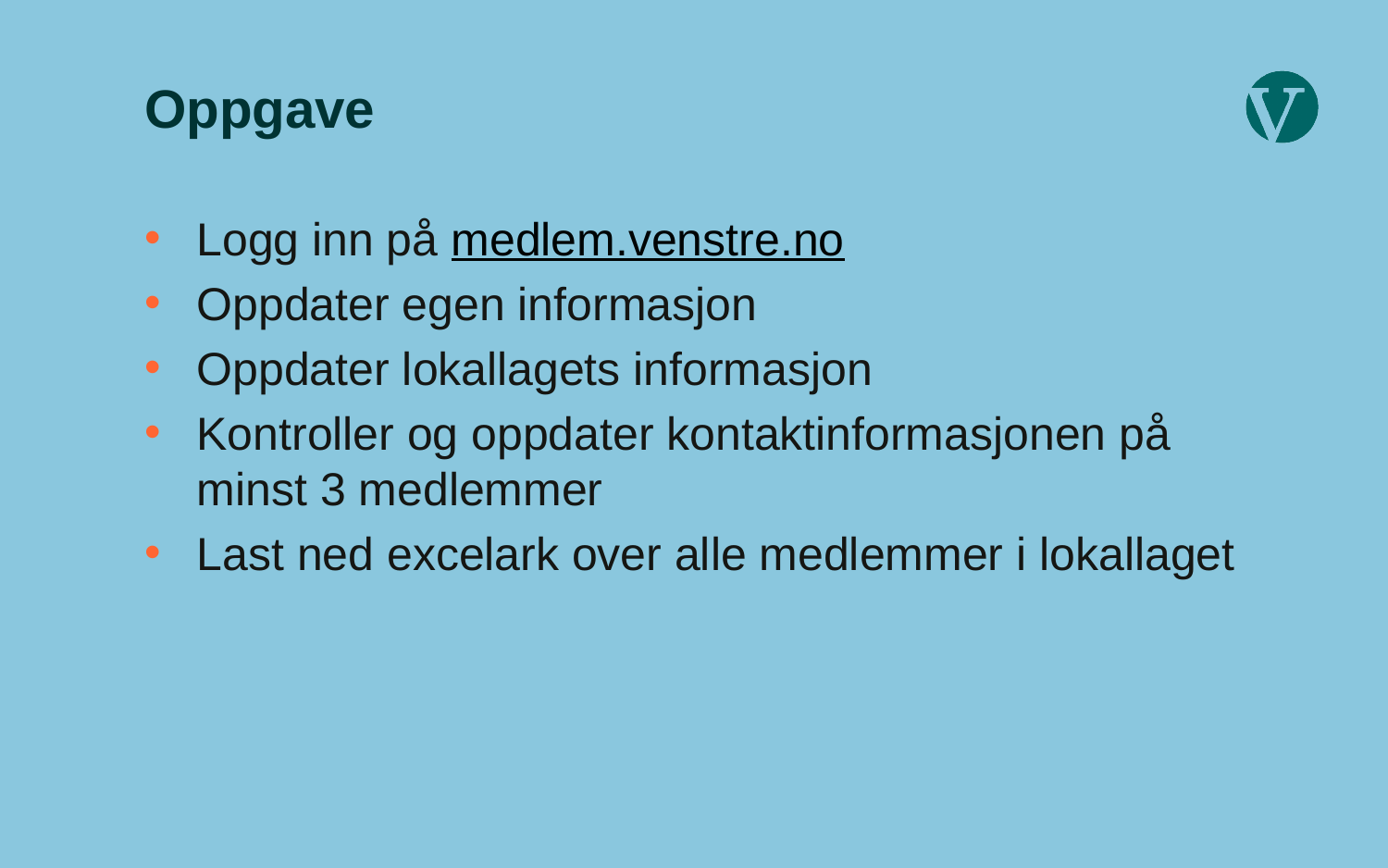

# Oppgave
Logg inn på medlem.venstre.no
Oppdater egen informasjon
Oppdater lokallagets informasjon
Kontroller og oppdater kontaktinformasjonen på minst 3 medlemmer
Last ned excelark over alle medlemmer i lokallaget